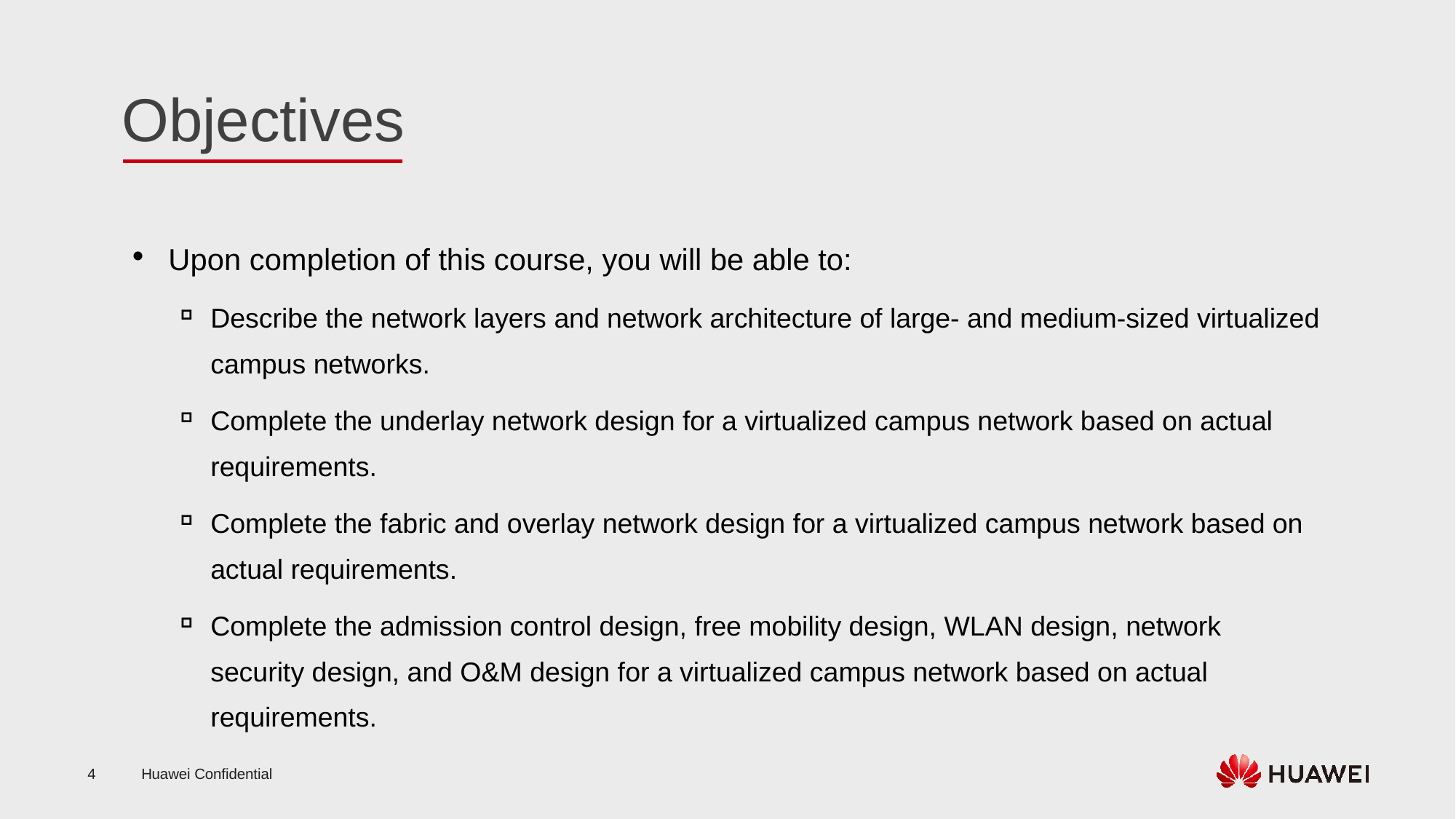

Upon completion of this course, you will be able to:
Describe the network layers and network architecture of large- and medium-sized virtualized campus networks.
Complete the underlay network design for a virtualized campus network based on actual requirements.
Complete the fabric and overlay network design for a virtualized campus network based on actual requirements.
Complete the admission control design, free mobility design, WLAN design, network security design, and O&M design for a virtualized campus network based on actual requirements.